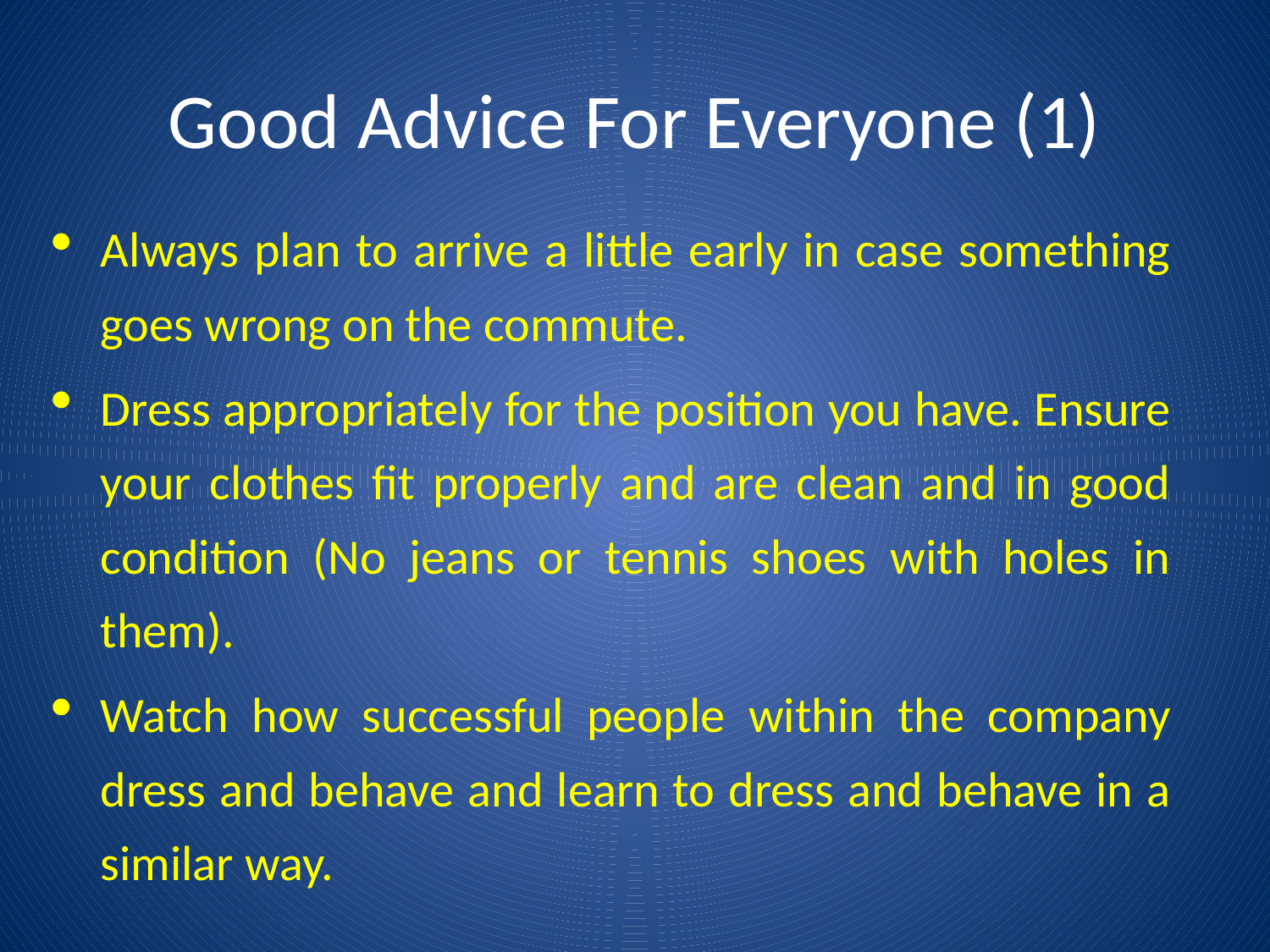

# Good Advice For Everyone (1)
Always plan to arrive a little early in case something goes wrong on the commute.
Dress appropriately for the position you have. Ensure your clothes fit properly and are clean and in good condition (No jeans or tennis shoes with holes in them).
Watch how successful people within the company dress and behave and learn to dress and behave in a similar way.